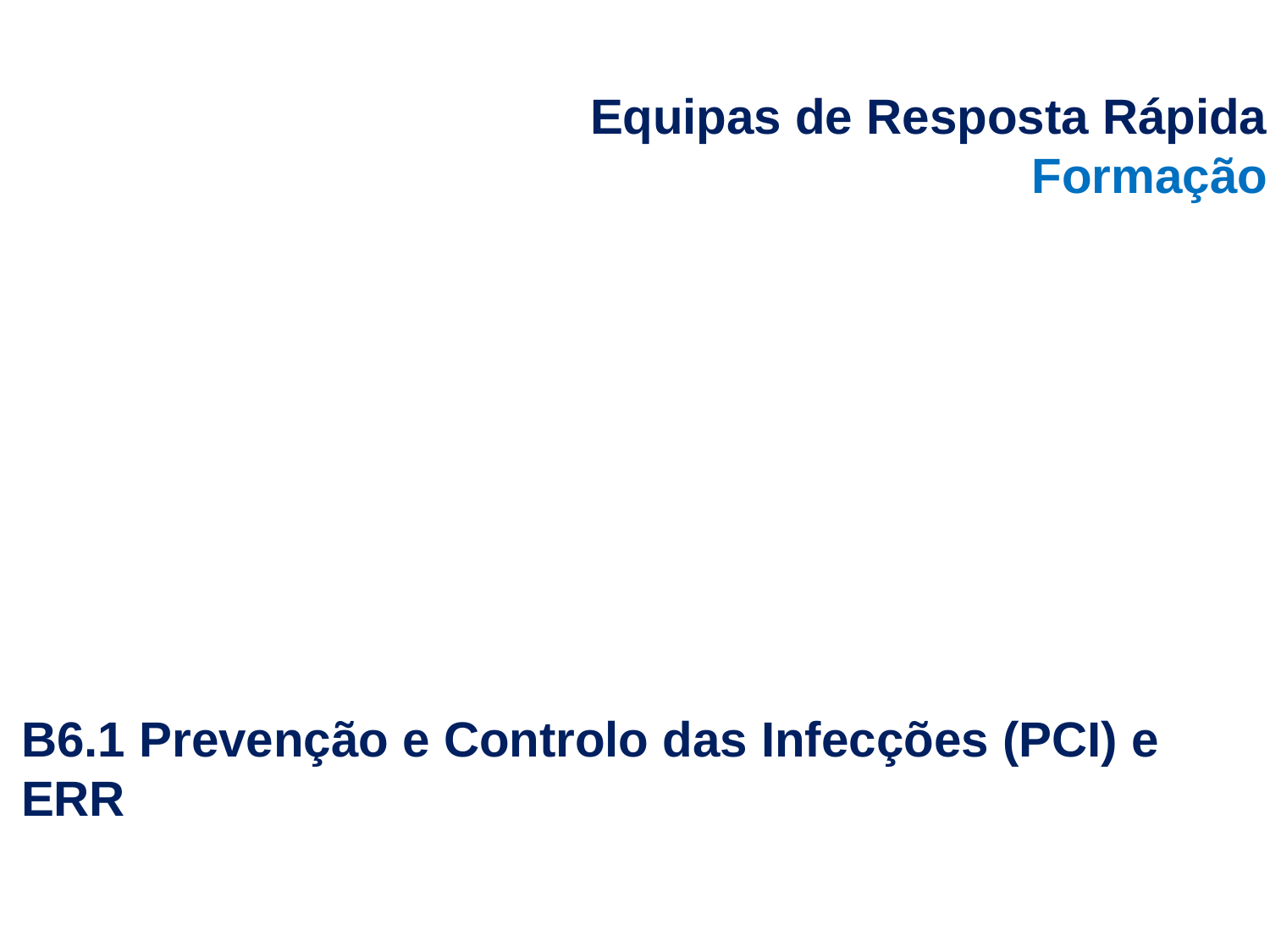

Equipas de Resposta Rápida
Formação

B6.1 Prevenção e Controlo das Infecções (PCI) e ERR